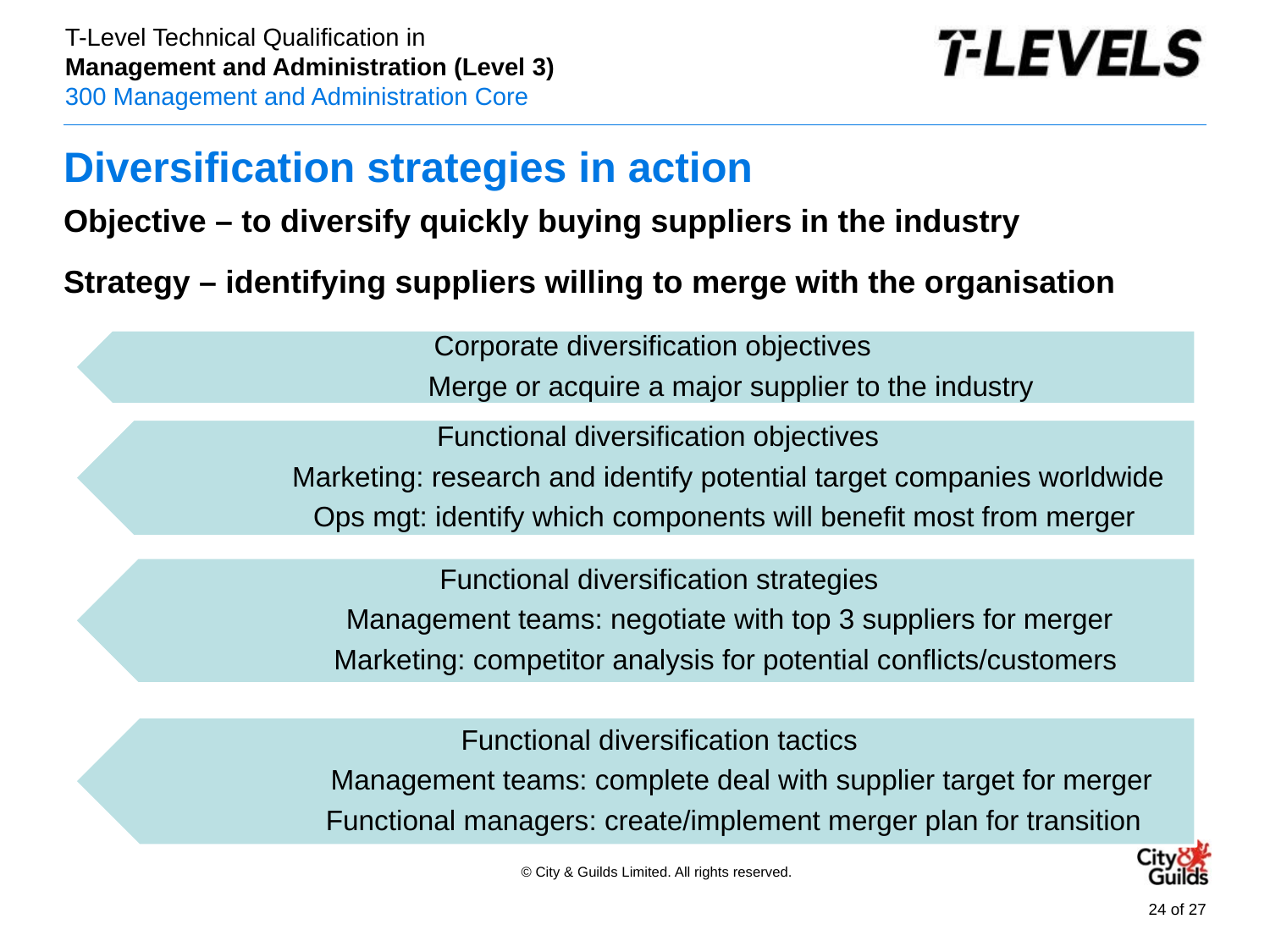

# Diversification strategies in action
Objective – to diversify quickly buying suppliers in the industry
Strategy – identifying suppliers willing to merge with the organisation

Corporate diversification objectives
                    Merge or acquire a major supplier to the industry

Functional diversification objectives
                  Marketing: research and identify potential target companies worldwide
                   Ops mgt: identify which components will benefit most from merger

Functional diversification strategies
                  Management teams: negotiate with top 3 suppliers for merger
                  Marketing: competitor analysis for potential conflicts/customers

Functional diversification tactics
                     Management teams: complete deal with supplier target for merger
                    Functional managers: create/implement merger plan for transition